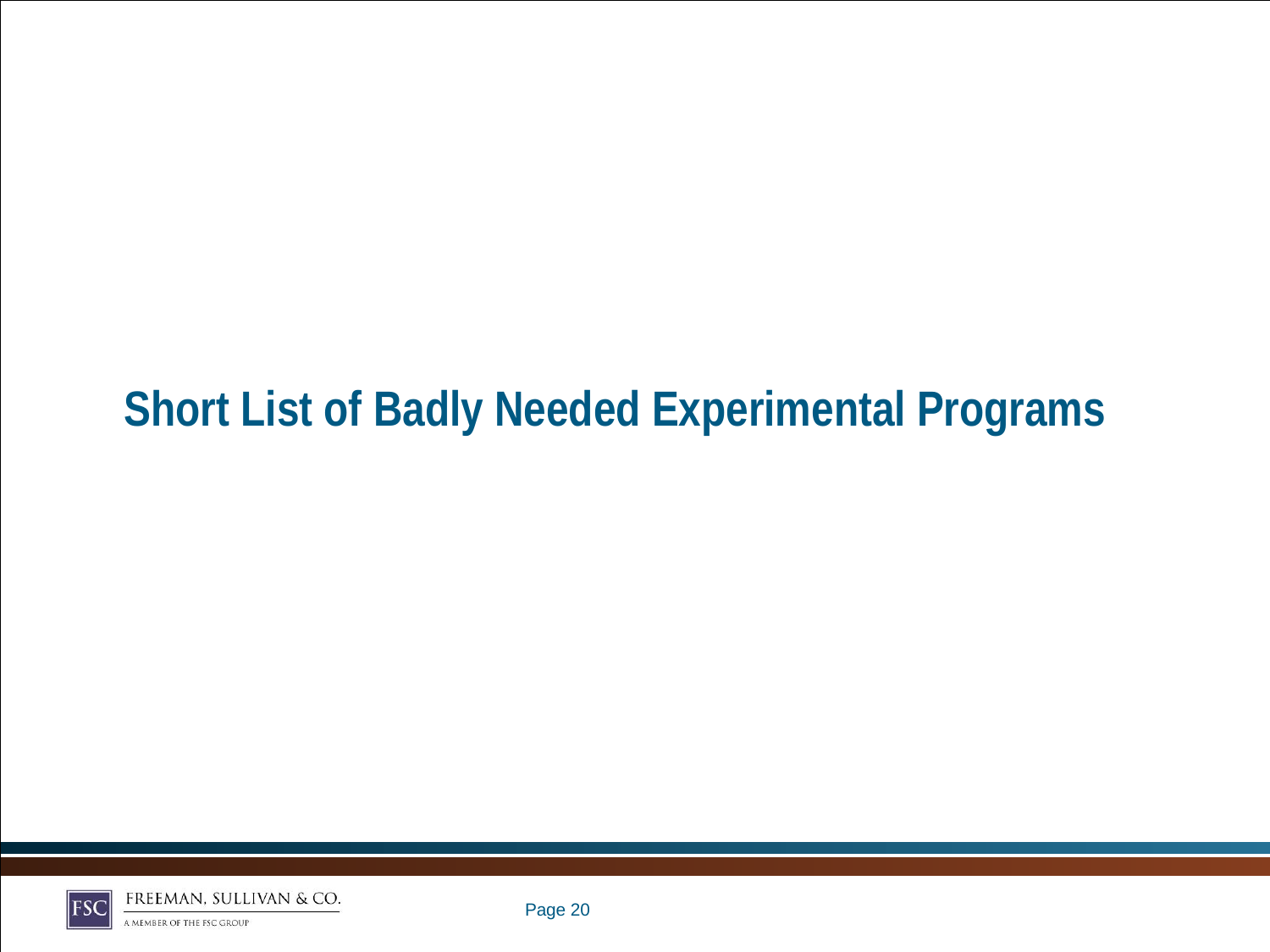

# Short List of Badly Needed Experimental Programs
Page 20